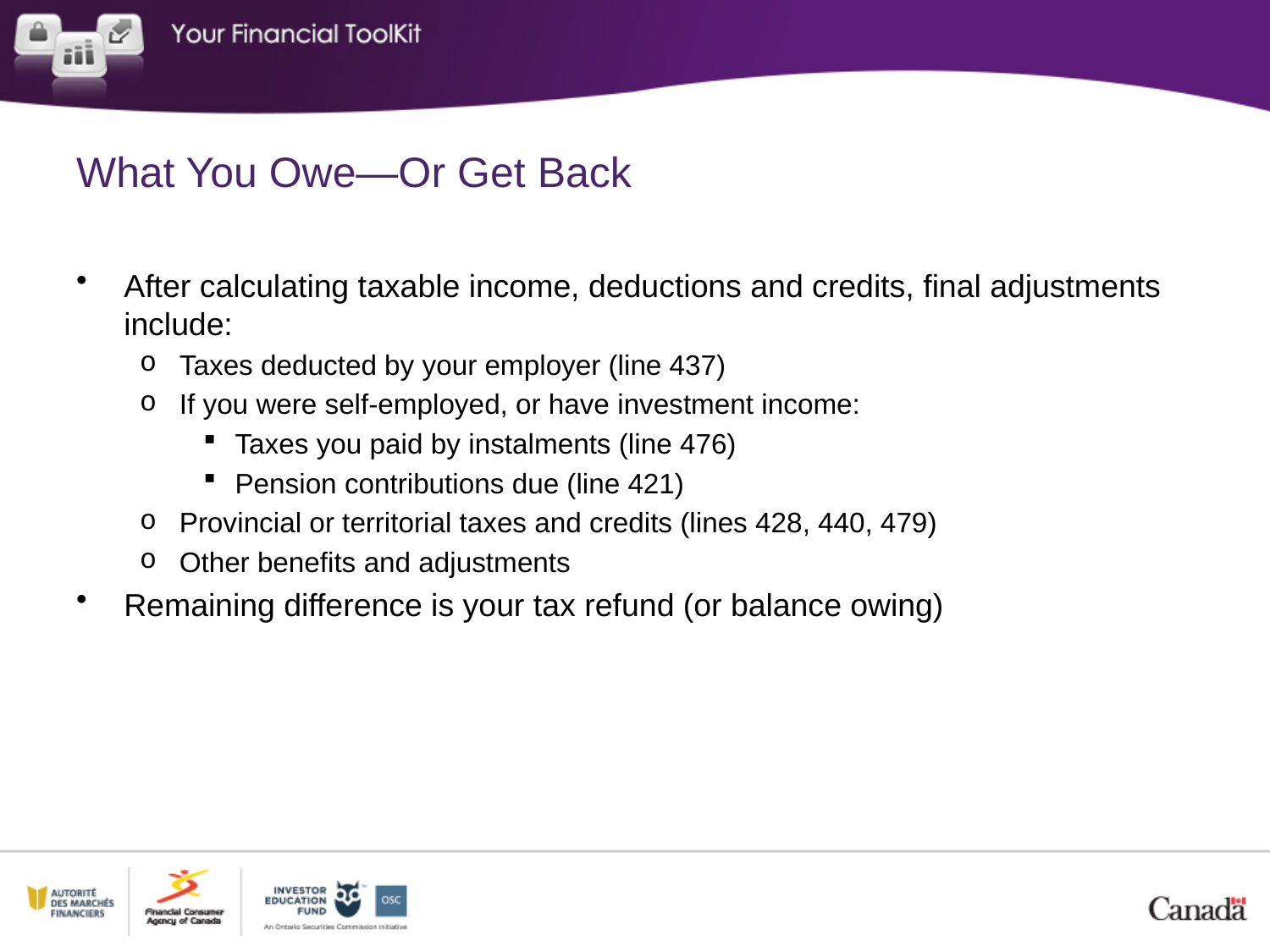

# What You Owe—Or Get Back
After calculating taxable income, deductions and credits, final adjustments include:
Taxes deducted by your employer (line 437)
If you were self-employed, or have investment income:
Taxes you paid by instalments (line 476)
Pension contributions due (line 421)
Provincial or territorial taxes and credits (lines 428, 440, 479)
Other benefits and adjustments
Remaining difference is your tax refund (or balance owing)